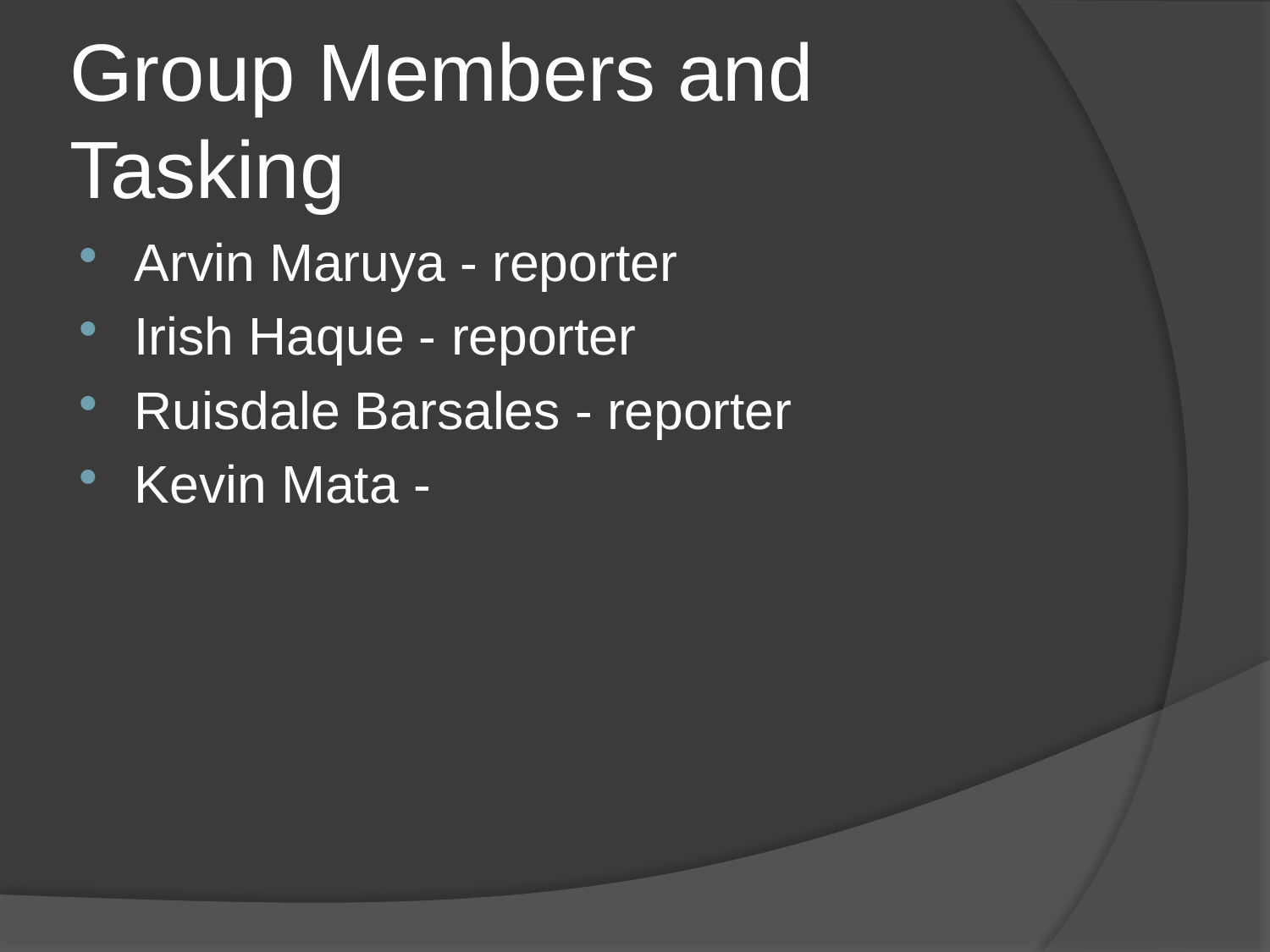

# Group Members and Tasking
Arvin Maruya - reporter
Irish Haque - reporter
Ruisdale Barsales - reporter
Kevin Mata -